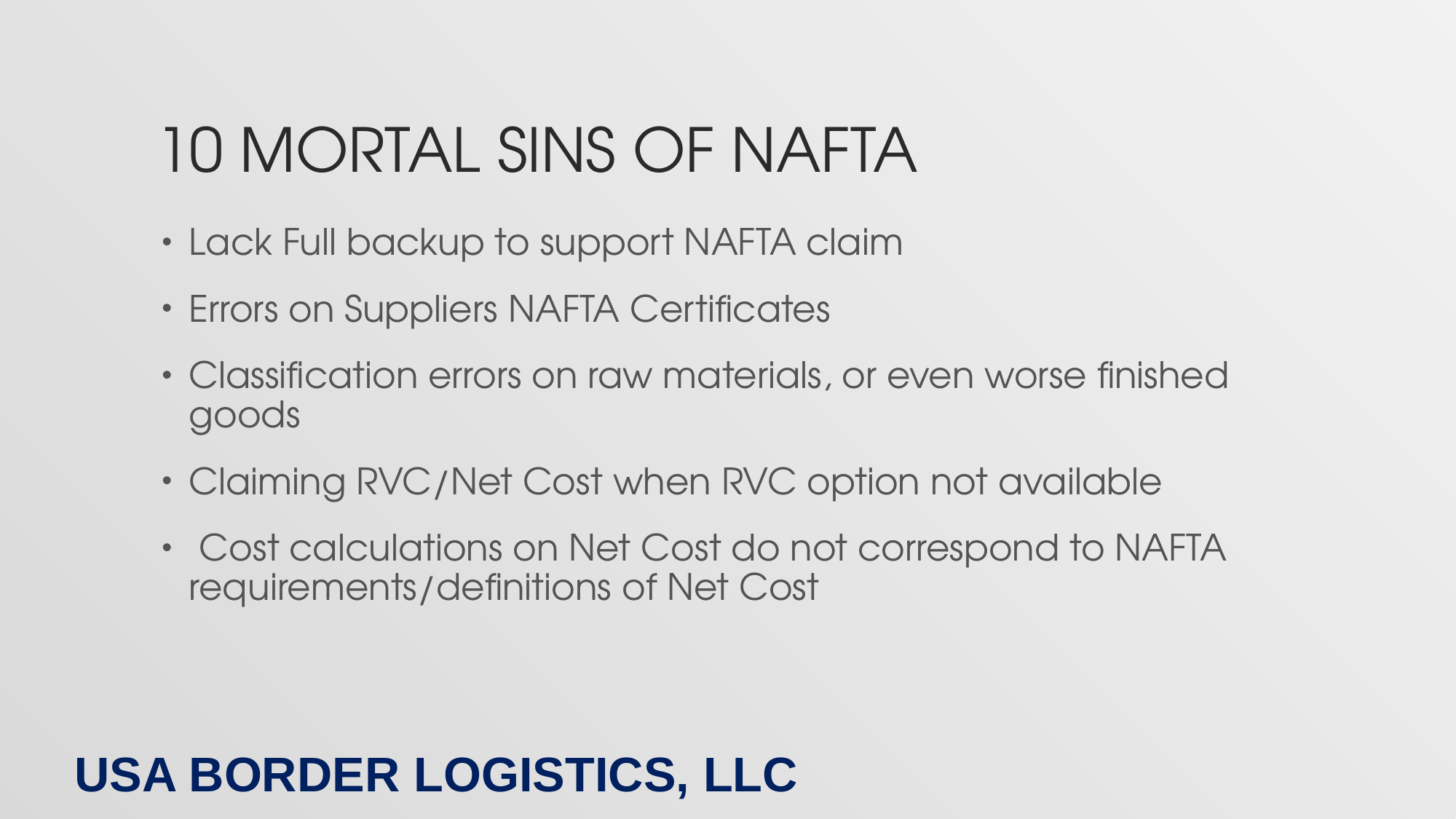

# 10 Mortal sins of NAFTA
Lack Full backup to support NAFTA claim
Errors on Suppliers NAFTA Certificates
Classification errors on raw materials, or even worse finished goods
Claiming RVC/Net Cost when RVC option not available
 Cost calculations on Net Cost do not correspond to NAFTA requirements/definitions of Net Cost
USA Border logistics, llc